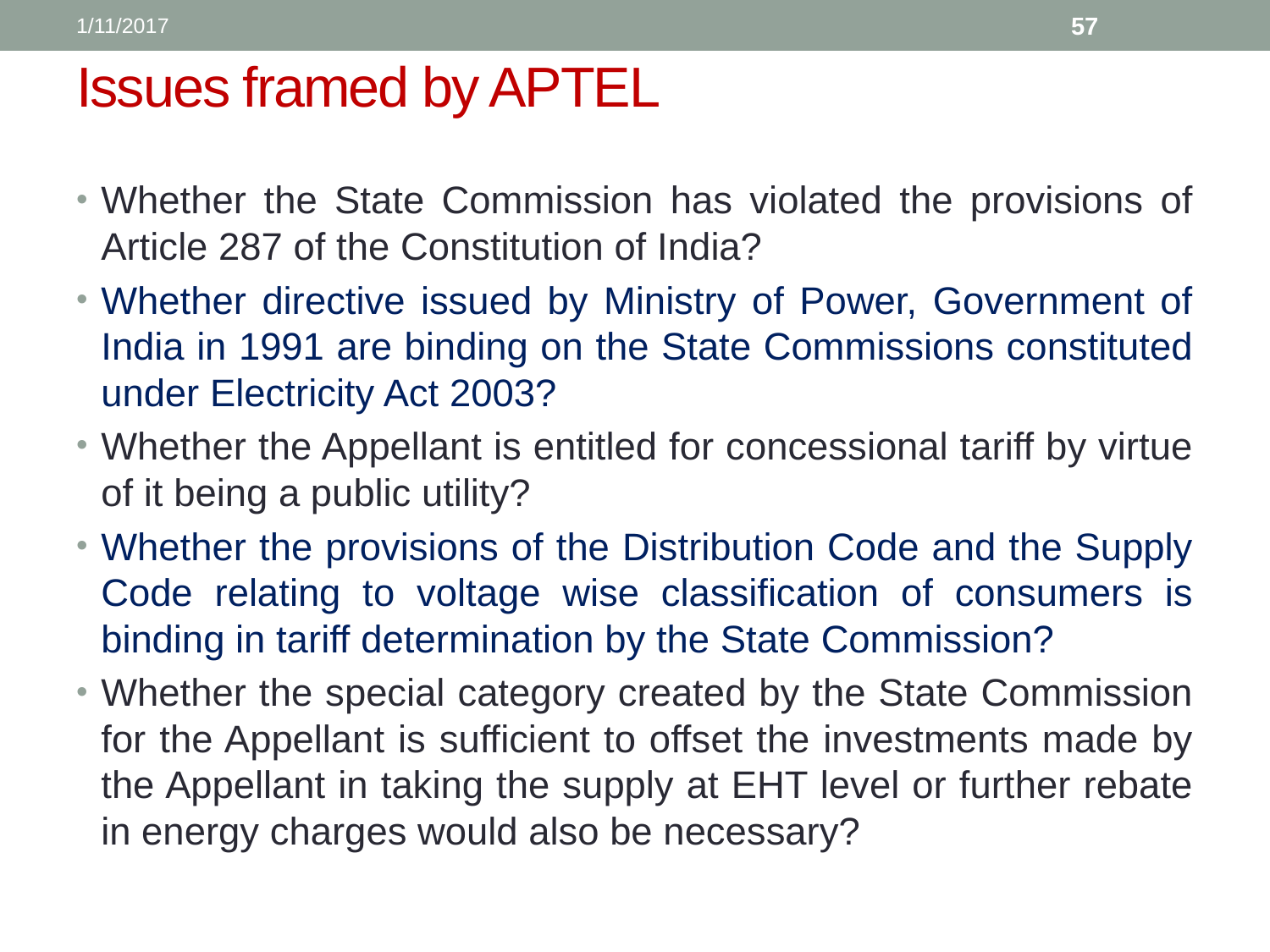

# Issues framed by APTEL
1/11/2017
57
Whether the State Commission has violated the provisions of Article 287 of the Constitution of India?
Whether directive issued by Ministry of Power, Government of India in 1991 are binding on the State Commissions constituted under Electricity Act 2003?
Whether the Appellant is entitled for concessional tariff by virtue of it being a public utility?
Whether the provisions of the Distribution Code and the Supply Code relating to voltage wise classification of consumers is binding in tariff determination by the State Commission?
Whether the special category created by the State Commission for the Appellant is sufficient to offset the investments made by the Appellant in taking the supply at EHT level or further rebate in energy charges would also be necessary?